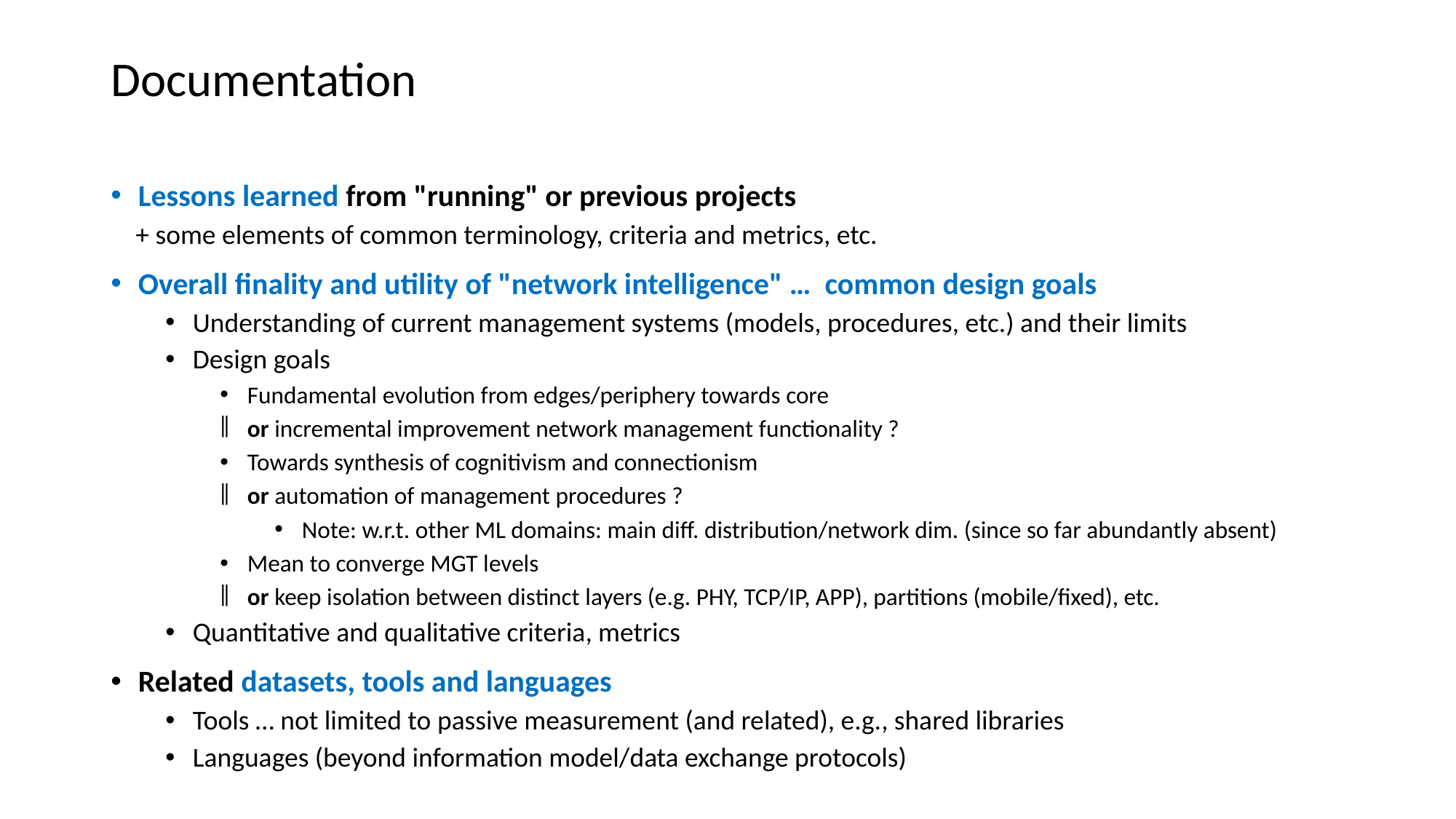

# Documentation
Lessons learned from "running" or previous projects
    + some elements of common terminology, criteria and metrics, etc.
Overall finality and utility of "network intelligence" …  common design goals
Understanding of current management systems (models, procedures, etc.) and their limits
Design goals
Fundamental evolution from edges/periphery towards core
or incremental improvement network management functionality ?
Towards synthesis of cognitivism and connectionism
or automation of management procedures ?
Note: w.r.t. other ML domains: main diff. distribution/network dim. (since so far abundantly absent)
Mean to converge MGT levels
or keep isolation between distinct layers (e.g. PHY, TCP/IP, APP), partitions (mobile/fixed), etc.
Quantitative and qualitative criteria, metrics
Related datasets, tools and languages
Tools … not limited to passive measurement (and related), e.g., shared libraries
Languages (beyond information model/data exchange protocols)